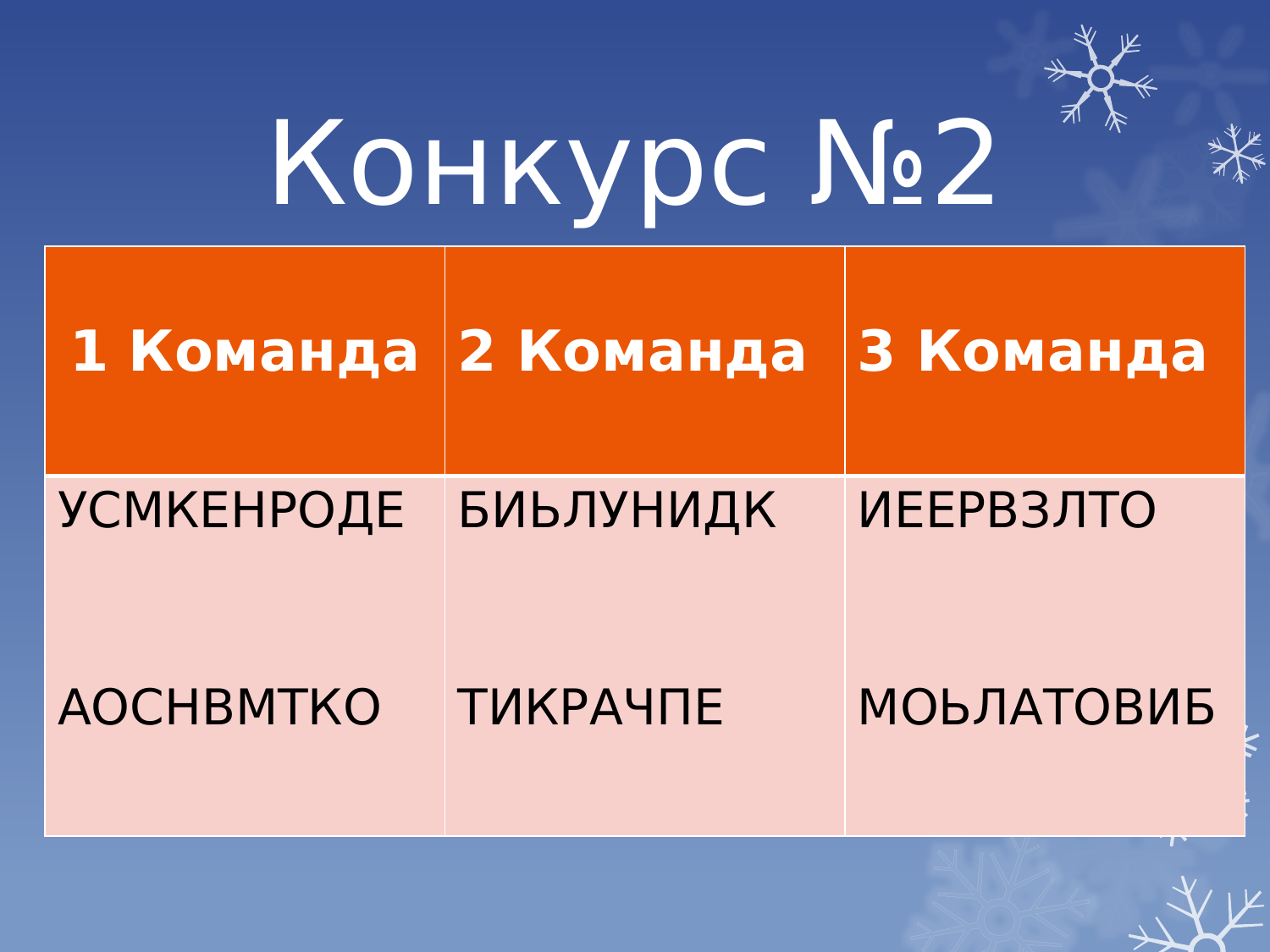

# Конкурс №2
| 1 Команда | 2 Команда | 3 Команда |
| --- | --- | --- |
| УСМКЕНРОДЕ АОСНВМТКО | БИЬЛУНИДК ТИКРАЧПЕ | ИЕЕРВЗЛТО МОЬЛАТОВИБ |